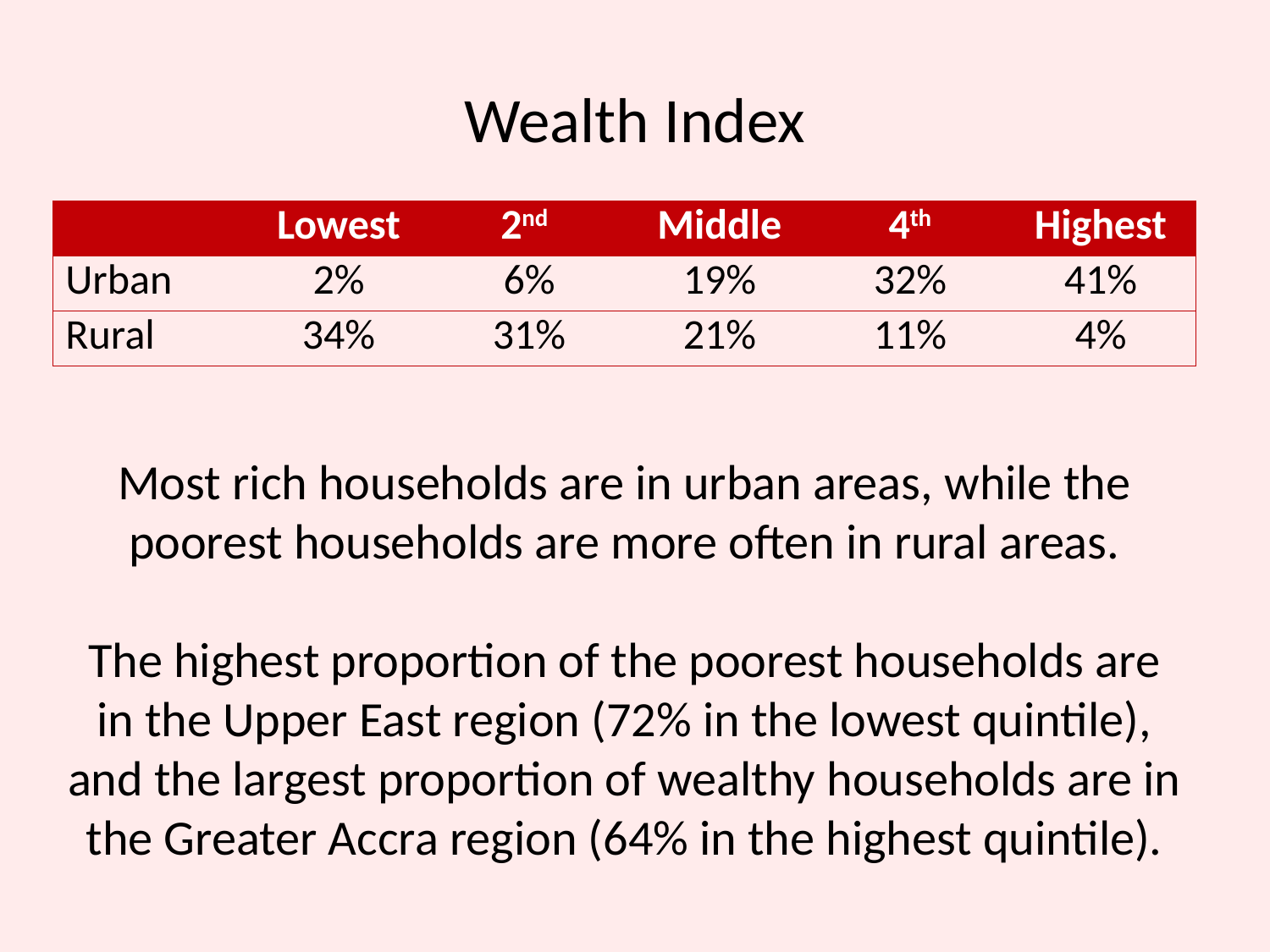

# Wealth Index
|  | Lowest | 2nd | Middle | 4th | Highest |
| --- | --- | --- | --- | --- | --- |
| Urban | 2% | 6% | 19% | 32% | 41% |
| Rural | 34% | 31% | 21% | 11% | 4% |
Most rich households are in urban areas, while the poorest households are more often in rural areas.

The highest proportion of the poorest households are in the Upper East region (72% in the lowest quintile), and the largest proportion of wealthy households are in the Greater Accra region (64% in the highest quintile).